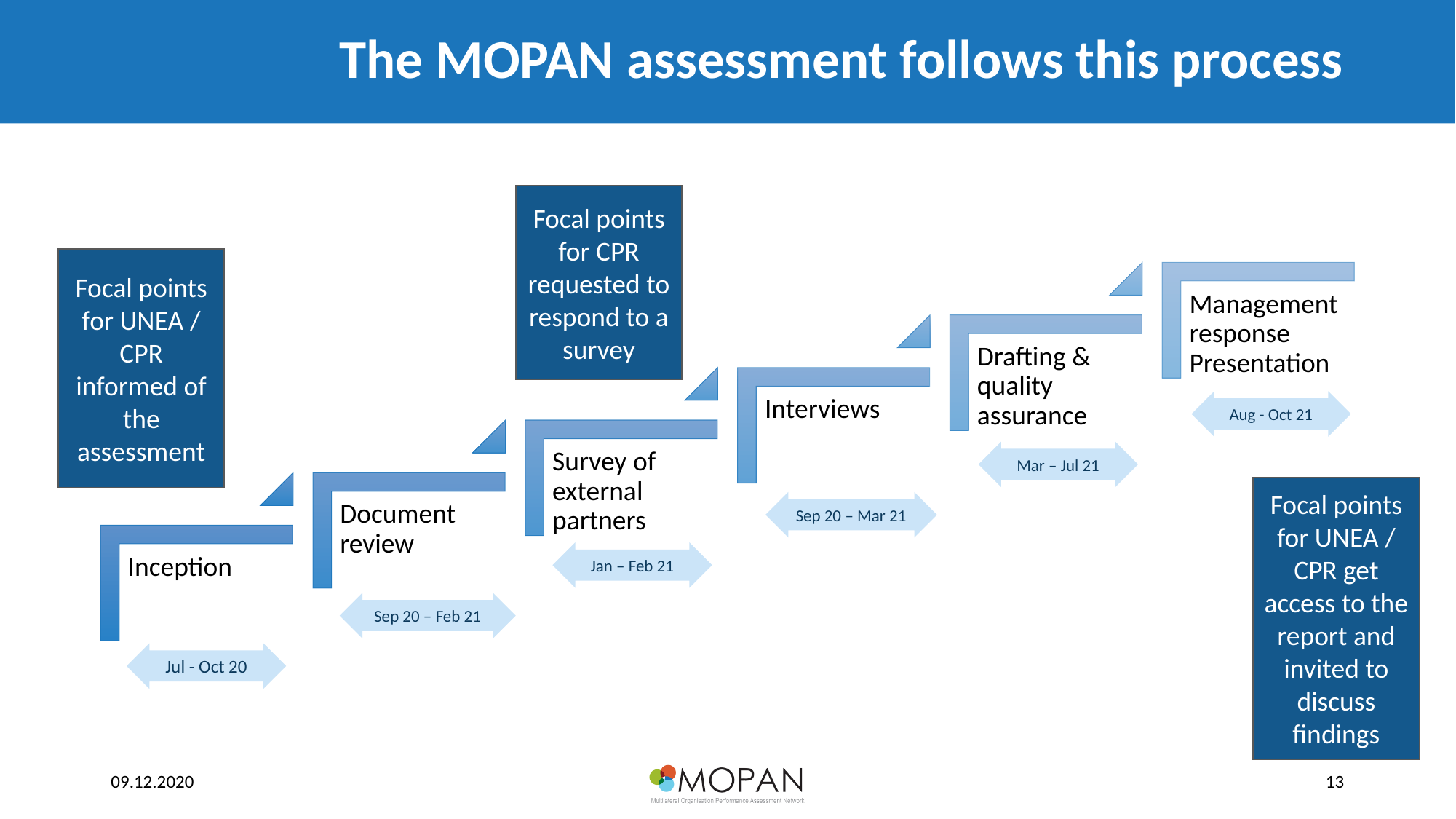

# The MOPAN assessment follows this process
Inception
Document review
Survey of external partners
Interviews
Drafting & quality assurance
Management response Presentation
Focal points for CPR requested to respond to a survey
Focal points for UNEA / CPR informed of the assessment
Aug - Oct 21
Mar – Jul 21
Sep 20 – Mar 21
Focal points for UNEA / CPR get access to the report and invited to discuss findings
Jan – Feb 21
Sep 20 – Feb 21
Jul - Oct 20
09.12.2020
13